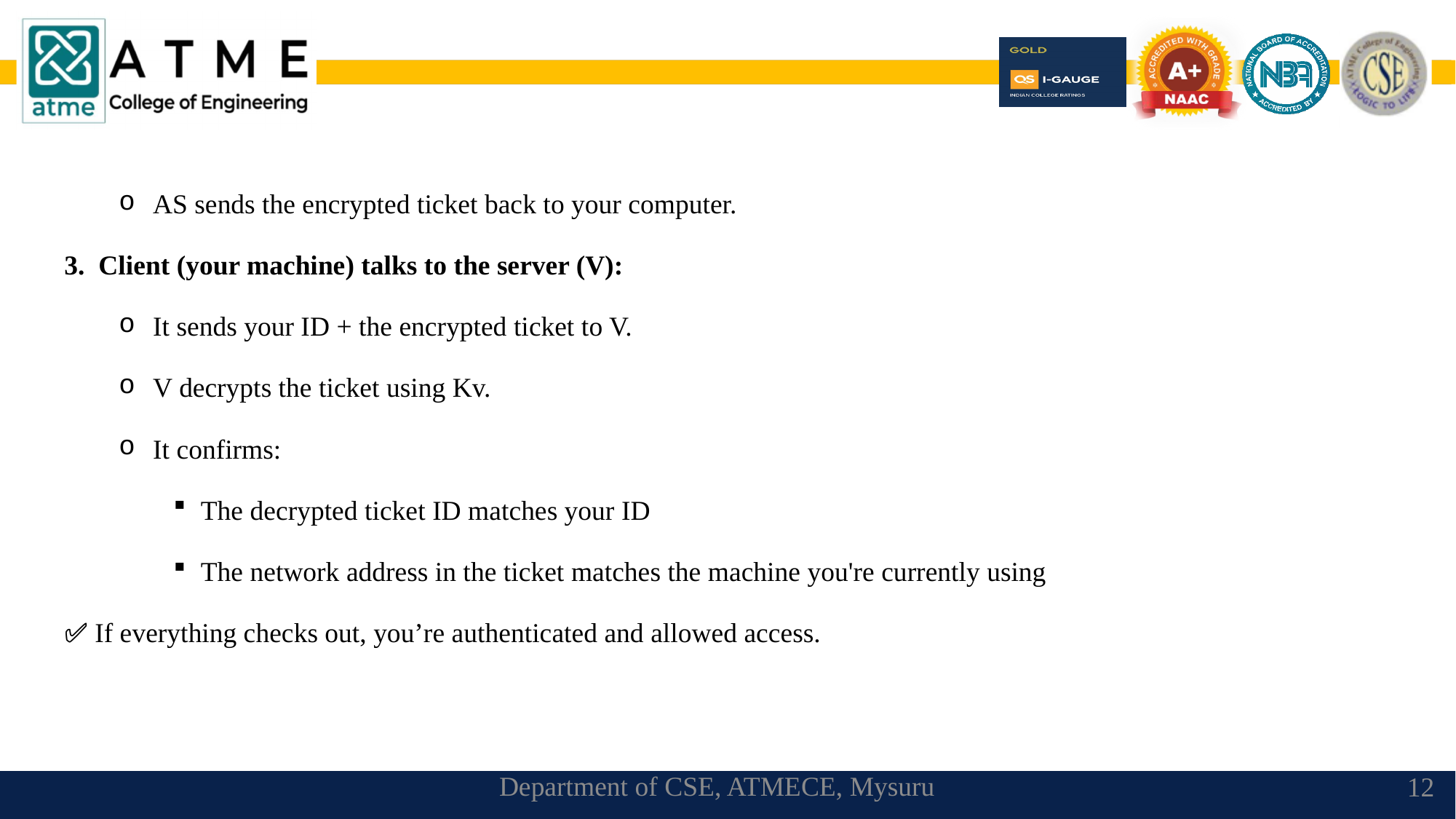

AS sends the encrypted ticket back to your computer.
3.  Client (your machine) talks to the server (V):
It sends your ID + the encrypted ticket to V.
V decrypts the ticket using Kv.
It confirms:
The decrypted ticket ID matches your ID
The network address in the ticket matches the machine you're currently using
✅ If everything checks out, you’re authenticated and allowed access.
Department of CSE, ATMECE, Mysuru
12